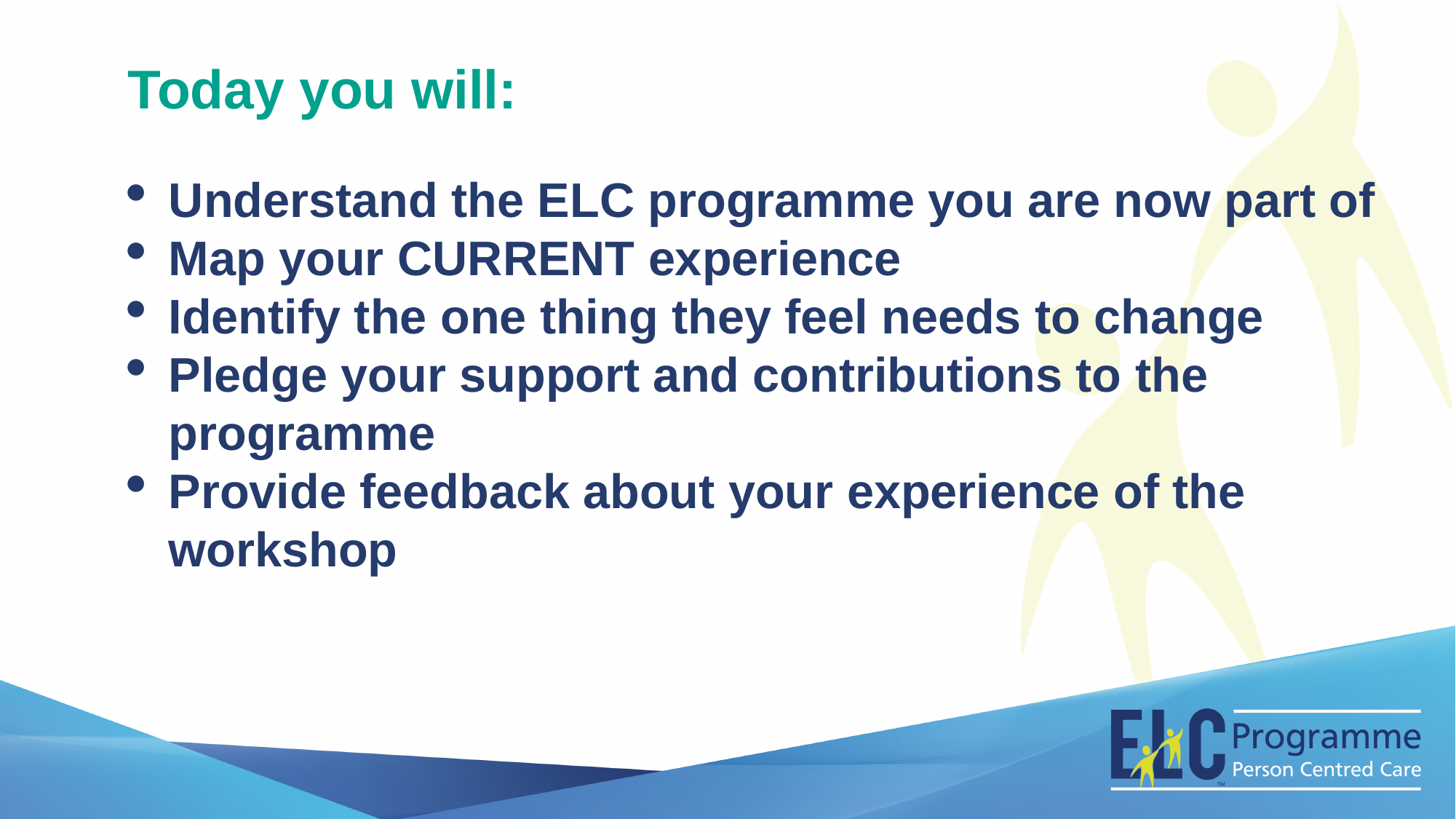

Today you will:
Understand the ELC programme you are now part of
Map your CURRENT experience
Identify the one thing they feel needs to change
Pledge your support and contributions to the programme
Provide feedback about your experience of the workshop